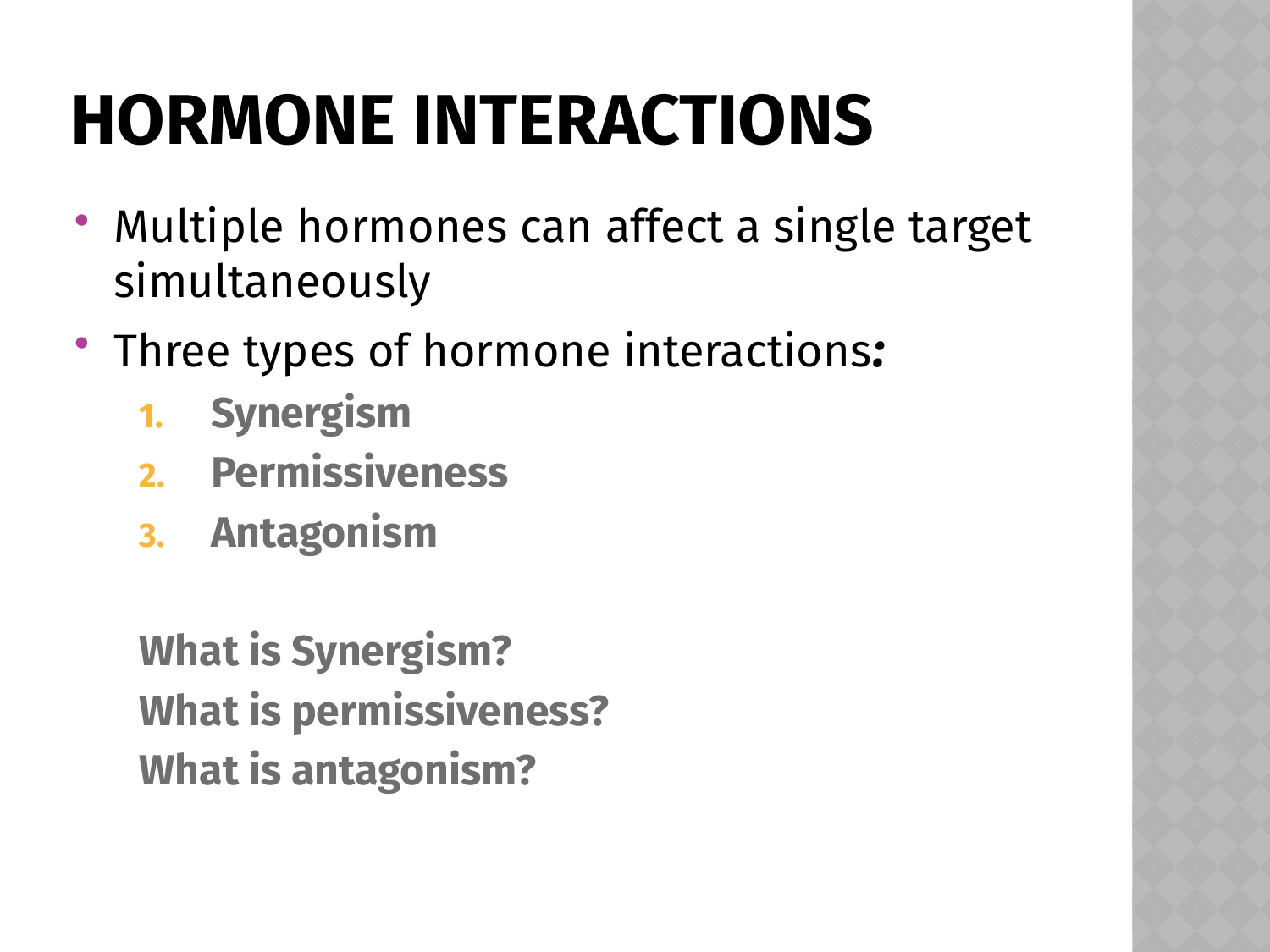

# Hormone Interactions
Multiple hormones can affect a single target simultaneously
Three types of hormone interactions:
Synergism
Permissiveness
Antagonism

What is Synergism?
What is permissiveness?
What is antagonism?